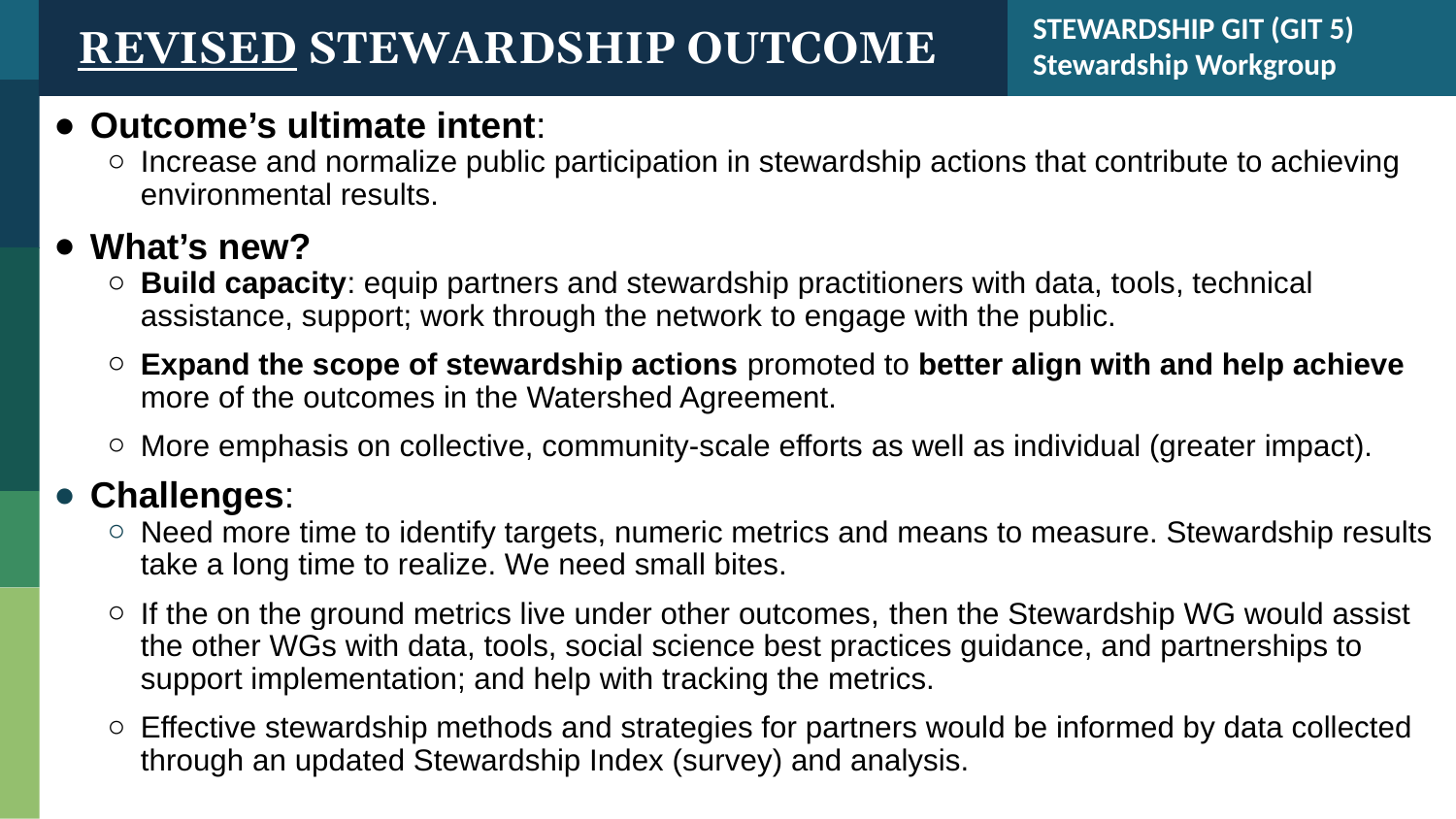

STEWARDSHIP GIT (GIT 5)
Stewardship Workgroup

REVISED STEWARDSHIP OUTCOME
Outcome’s ultimate intent:
Increase and normalize public participation in stewardship actions that contribute to achieving environmental results.
What’s new?
Build capacity: equip partners and stewardship practitioners with data, tools, technical assistance, support; work through the network to engage with the public.
Expand the scope of stewardship actions promoted to better align with and help achieve more of the outcomes in the Watershed Agreement.
More emphasis on collective, community-scale efforts as well as individual (greater impact).
Challenges:
Need more time to identify targets, numeric metrics and means to measure. Stewardship results take a long time to realize. We need small bites.
If the on the ground metrics live under other outcomes, then the Stewardship WG would assist the other WGs with data, tools, social science best practices guidance, and partnerships to support implementation; and help with tracking the metrics.
Effective stewardship methods and strategies for partners would be informed by data collected through an updated Stewardship Index (survey) and analysis.